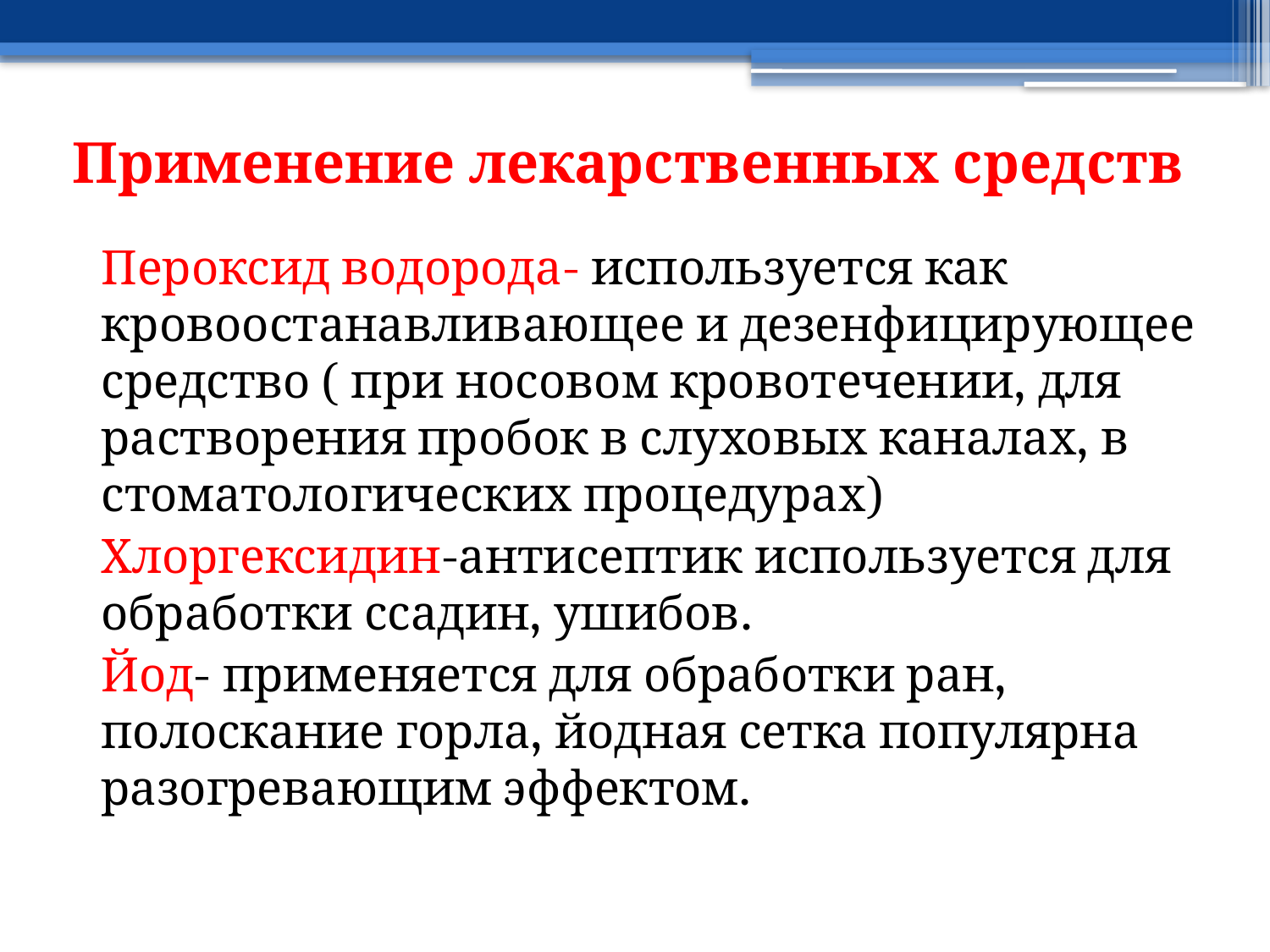

# Применение лекарственных средств
Пероксид водорода- используется как кровоостанавливающее и дезенфицирующее средство ( при носовом кровотечении, для растворения пробок в слуховых каналах, в стоматологических процедурах)
Хлоргексидин-антисептик используется для обработки ссадин, ушибов.
Йод- применяется для обработки ран, полоскание горла, йодная сетка популярна разогревающим эффектом.